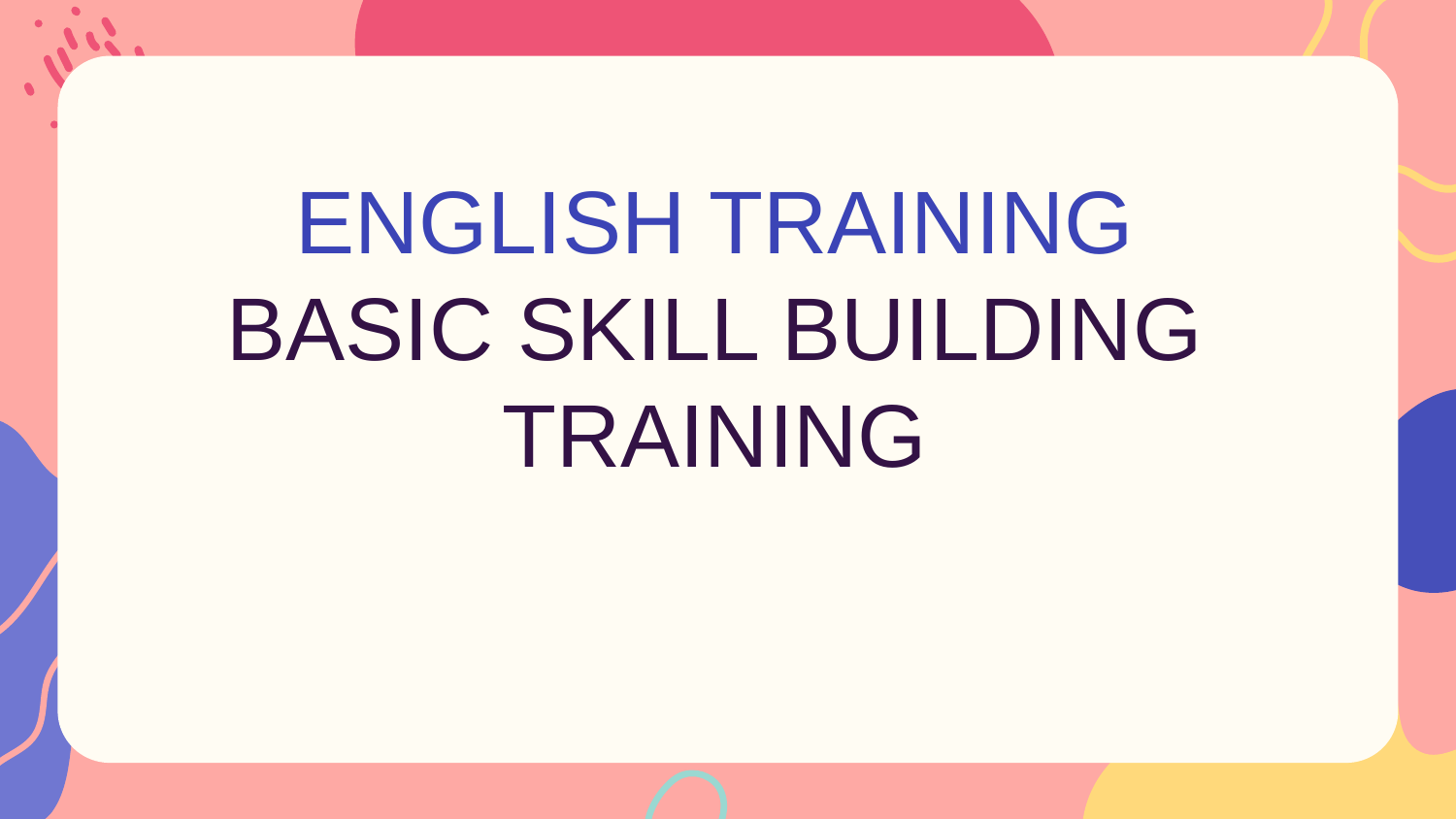

# ENGLISH TRAINING BASIC SKILL BUILDING TRAINING